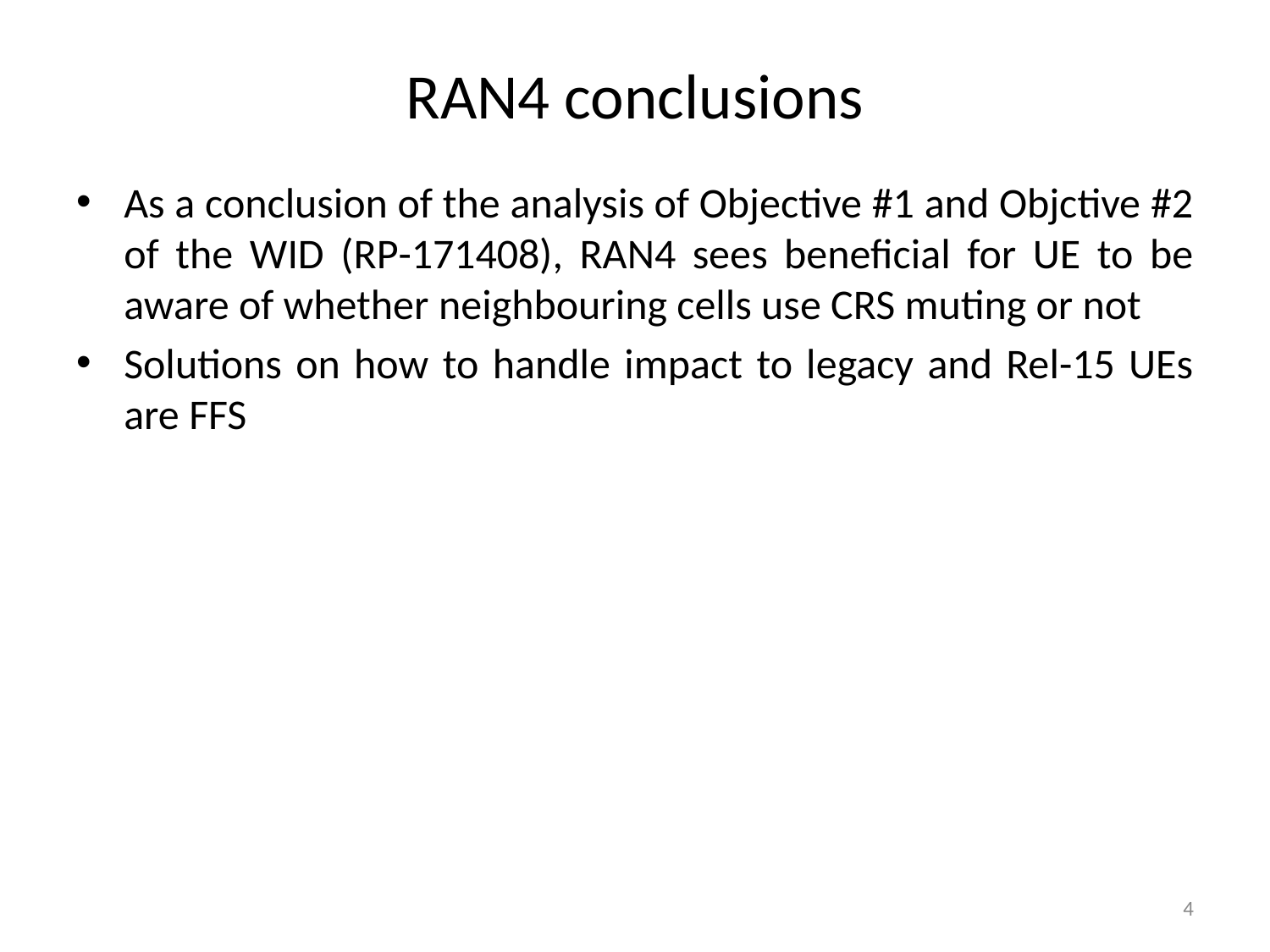

# RAN4 conclusions
As a conclusion of the analysis of Objective #1 and Objctive #2 of the WID (RP-171408), RAN4 sees beneficial for UE to be aware of whether neighbouring cells use CRS muting or not
Solutions on how to handle impact to legacy and Rel-15 UEs are FFS
4